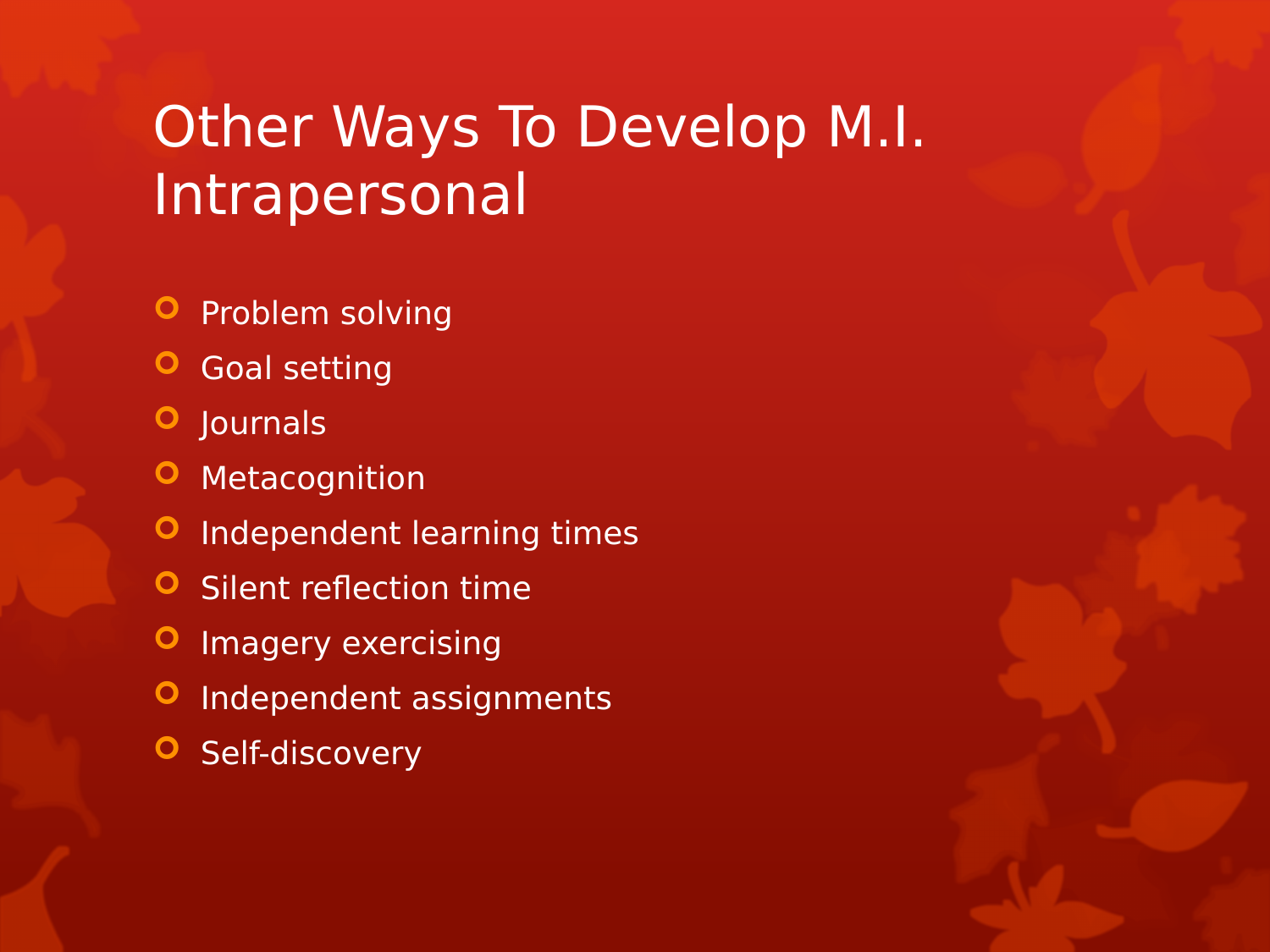

# Other Ways To Develop M.I. Intrapersonal
Problem solving
Goal setting
Journals
Metacognition
Independent learning times
Silent reflection time
Imagery exercising
Independent assignments
Self-discovery